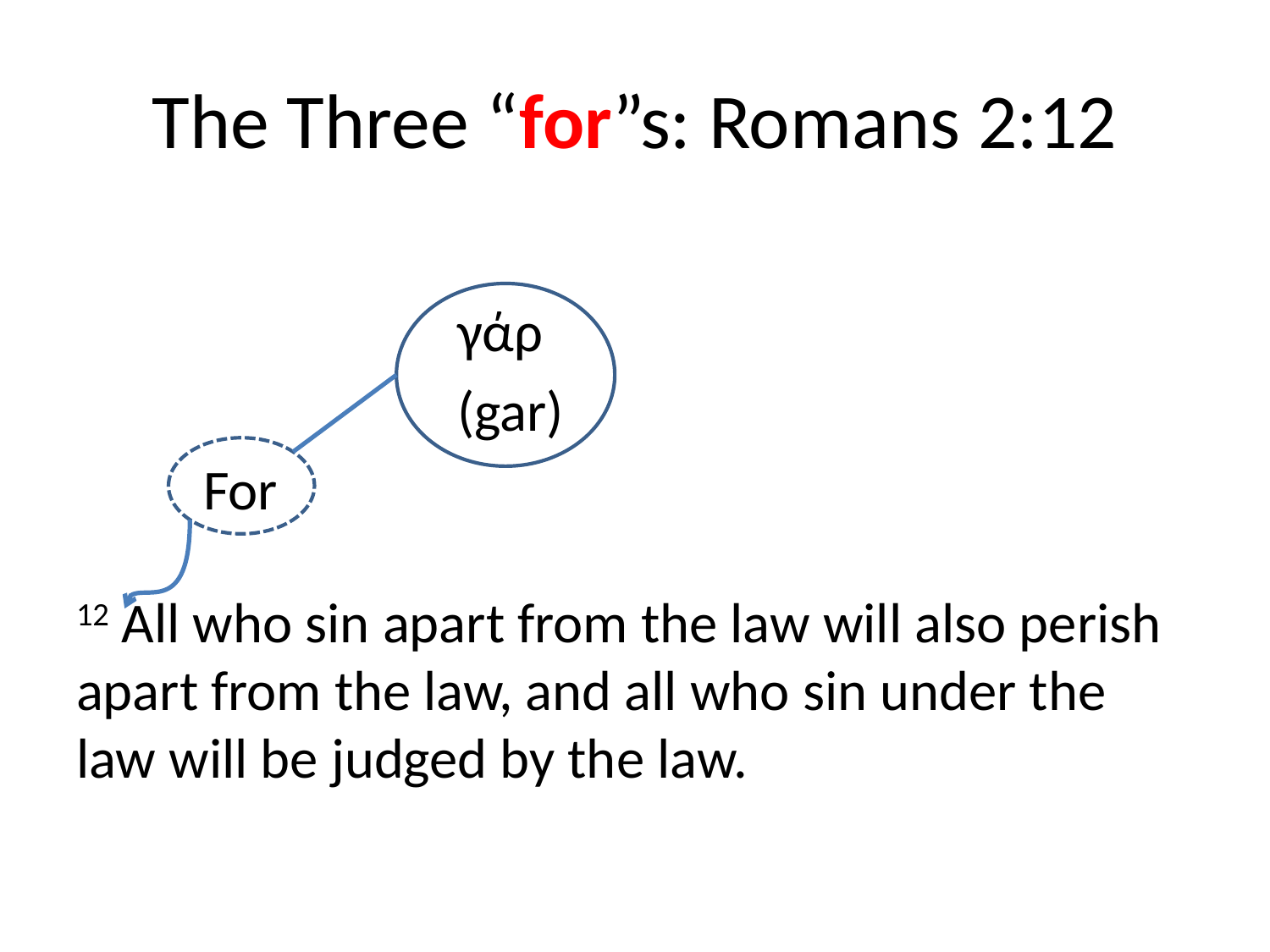

# The Three “for”s: Romans 2:12

			γάρ
			(gar)
	For

12 All who sin apart from the law will also perish apart from the law, and all who sin under the law will be judged by the law.